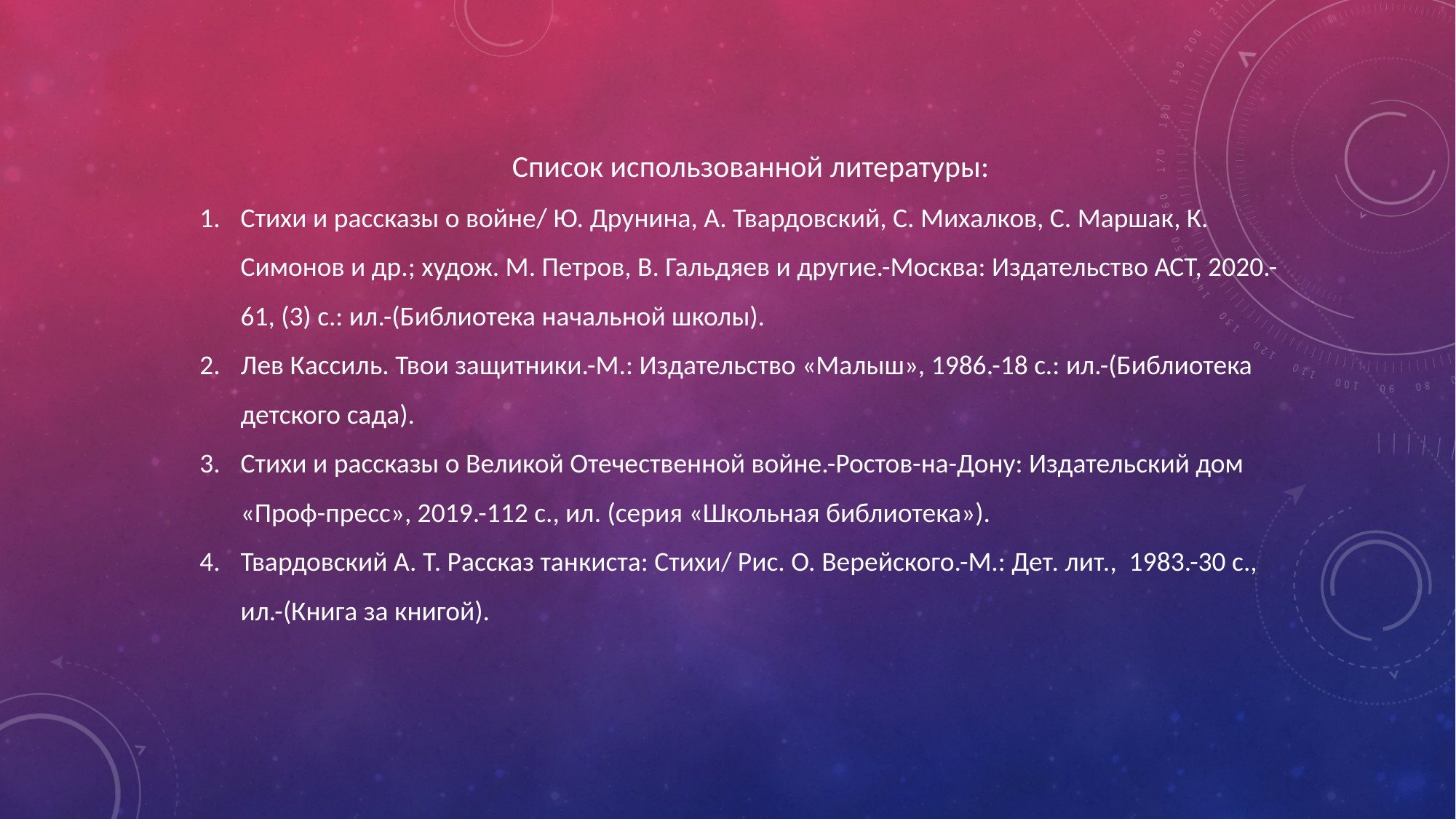

Список использованной литературы:
Стихи и рассказы о войне/ Ю. Друнина, А. Твардовский, С. Михалков, С. Маршак, К. Симонов и др.; худож. М. Петров, В. Гальдяев и другие.-Москва: Издательство АСТ, 2020.-61, (3) с.: ил.-(Библиотека начальной школы).
Лев Кассиль. Твои защитники.-М.: Издательство «Малыш», 1986.-18 с.: ил.-(Библиотека детского сада).
Стихи и рассказы о Великой Отечественной войне.-Ростов-на-Дону: Издательский дом «Проф-пресс», 2019.-112 с., ил. (серия «Школьная библиотека»).
Твардовский А. Т. Рассказ танкиста: Стихи/ Рис. О. Верейского.-М.: Дет. лит.,  1983.-30 с., ил.-(Книга за книгой).